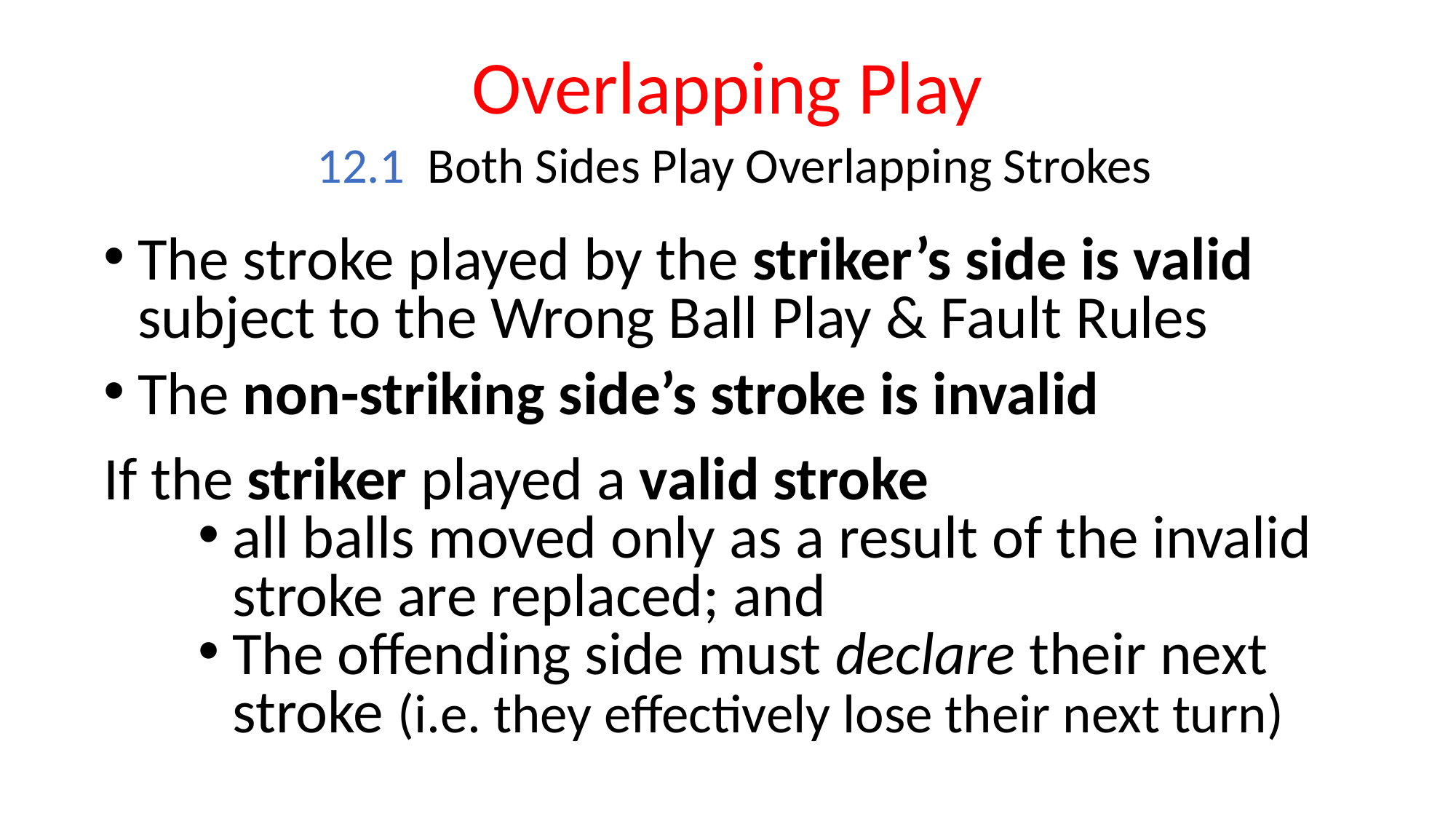

# Overlapping Play 12.1  Both Sides Play Overlapping Strokes
The stroke played by the striker’s side is valid subject to the Wrong Ball Play & Fault Rules
The non-striking side’s stroke is invalid
If the striker played a valid stroke
all balls moved only as a result of the invalid stroke are replaced; and
The offending side must declare their next stroke (i.e. they effectively lose their next turn)